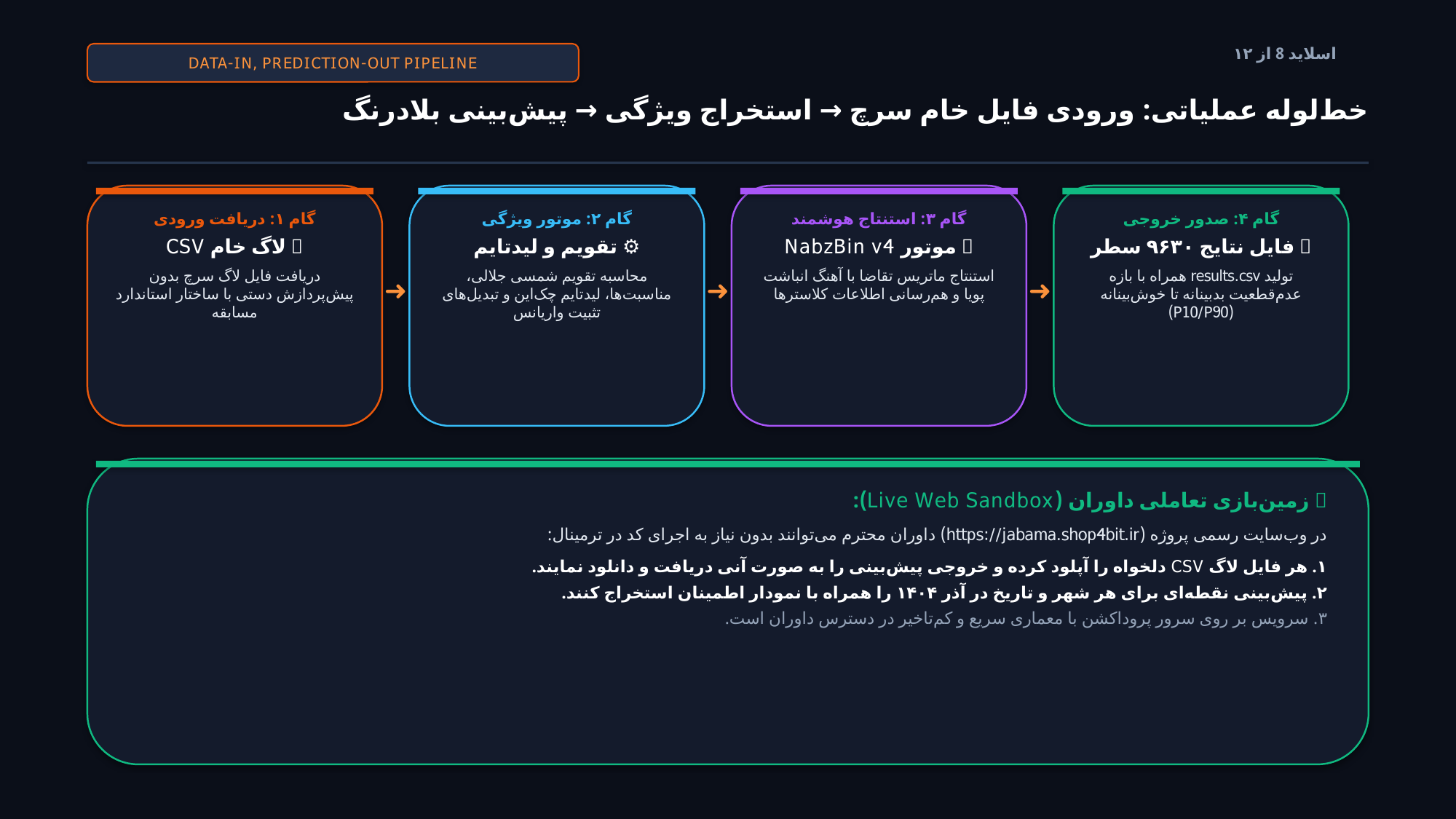

DATA-IN, PREDICTION-OUT PIPELINE
اسلاید 8 از ۱۲
خط‌لوله عملیاتی: ورودی فایل خام سرچ → استخراج ویژگی → پیش‌بینی بلادرنگ

گام ۱: دریافت ورودی
📥 لاگ خام CSV
دریافت فایل لاگ سرچ بدون پیش‌پردازش دستی با ساختار استاندارد مسابقه
گام ۲: موتور ویژگی
⚙️ تقویم و لیدتایم
محاسبه تقویم شمسی جلالی، مناسبت‌ها، لیدتایم چک‌این و تبدیل‌های تثبیت واریانس
گام ۳: استنتاج هوشمند
🧠 موتور NabzBin v4
استنتاج ماتریس تقاضا با آهنگ انباشت پویا و هم‌رسانی اطلاعات کلاسترها
گام ۴: صدور خروجی
📤 فایل نتایج ۹۶۳۰ سطر
تولید results.csv همراه با بازه عدم‌قطعیت بدبینانه تا خوش‌بینانه (P10/P90)
➜
➜
➜

🧪 زمین‌بازی تعاملی داوران (Live Web Sandbox):
در وب‌سایت رسمی پروژه (https://jabama.shop4bit.ir) داوران محترم می‌توانند بدون نیاز به اجرای کد در ترمینال:
۱. هر فایل لاگ CSV دلخواه را آپلود کرده و خروجی پیش‌بینی را به صورت آنی دریافت و دانلود نمایند.
۲. پیش‌بینی نقطه‌ای برای هر شهر و تاریخ در آذر ۱۴۰۴ را همراه با نمودار اطمینان استخراج کنند.
۳. سرویس بر روی سرور پروداکشن با معماری سریع و کم‌تاخیر در دسترس داوران است.